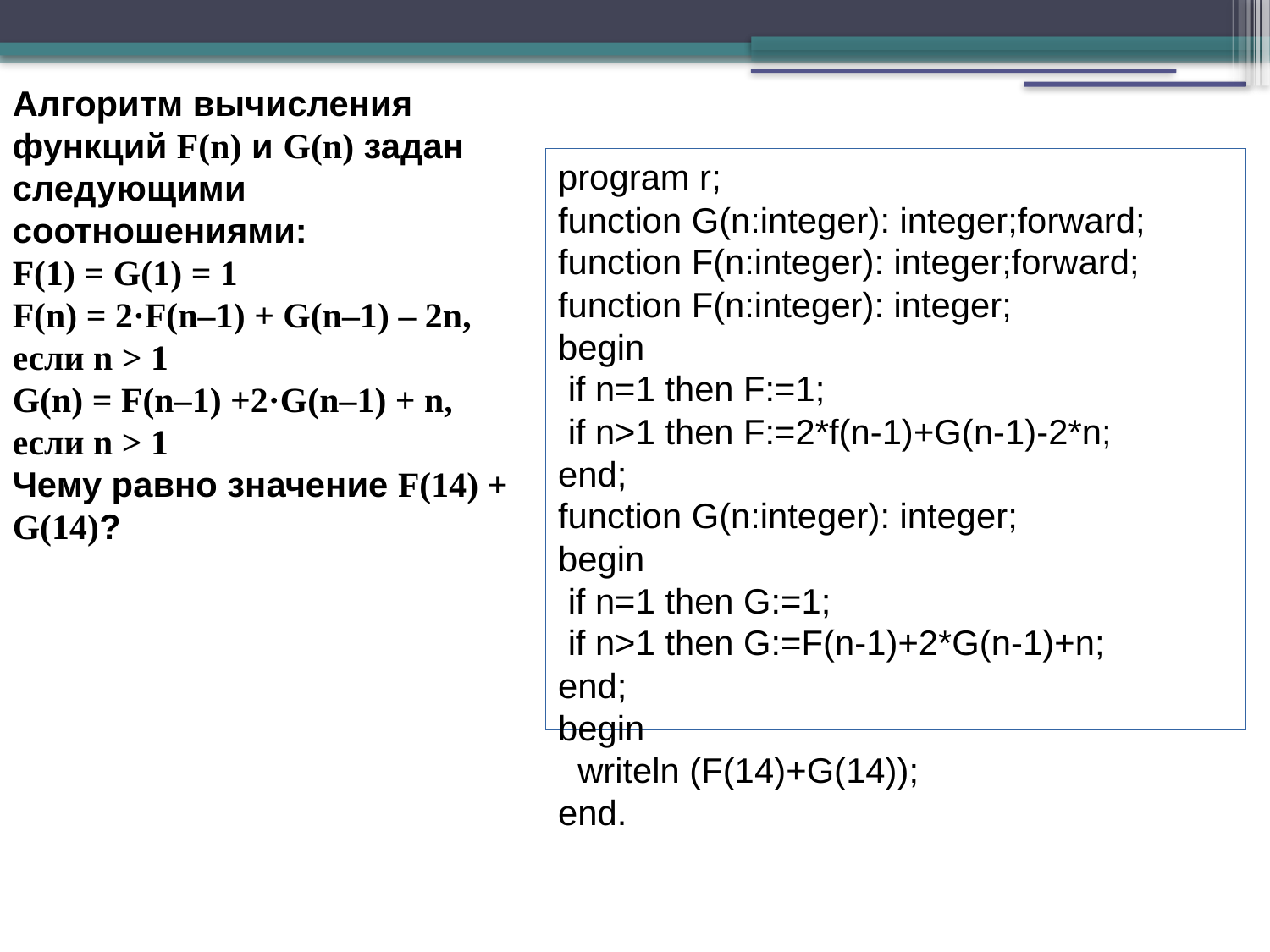

Алгоритм вычисления функций F(n) и G(n) задан следующими соотношениями:
F(1) = G(1) = 1
F(n) = 2·F(n–1) + G(n–1) – 2n, если n > 1
G(n) = F(n–1) +2·G(n–1) + n, если n > 1
Чему равно значение F(14) + G(14)?
program r;
function G(n:integer): integer;forward;
function F(n:integer): integer;forward;
function F(n:integer): integer;
begin
 if n=1 then F:=1;
 if n>1 then F:=2*f(n-1)+G(n-1)-2*n;
end;
function G(n:integer): integer;
begin
 if n=1 then G:=1;
 if n>1 then G:=F(n-1)+2*G(n-1)+n;
end;
begin
  writeln (F(14)+G(14));
end.